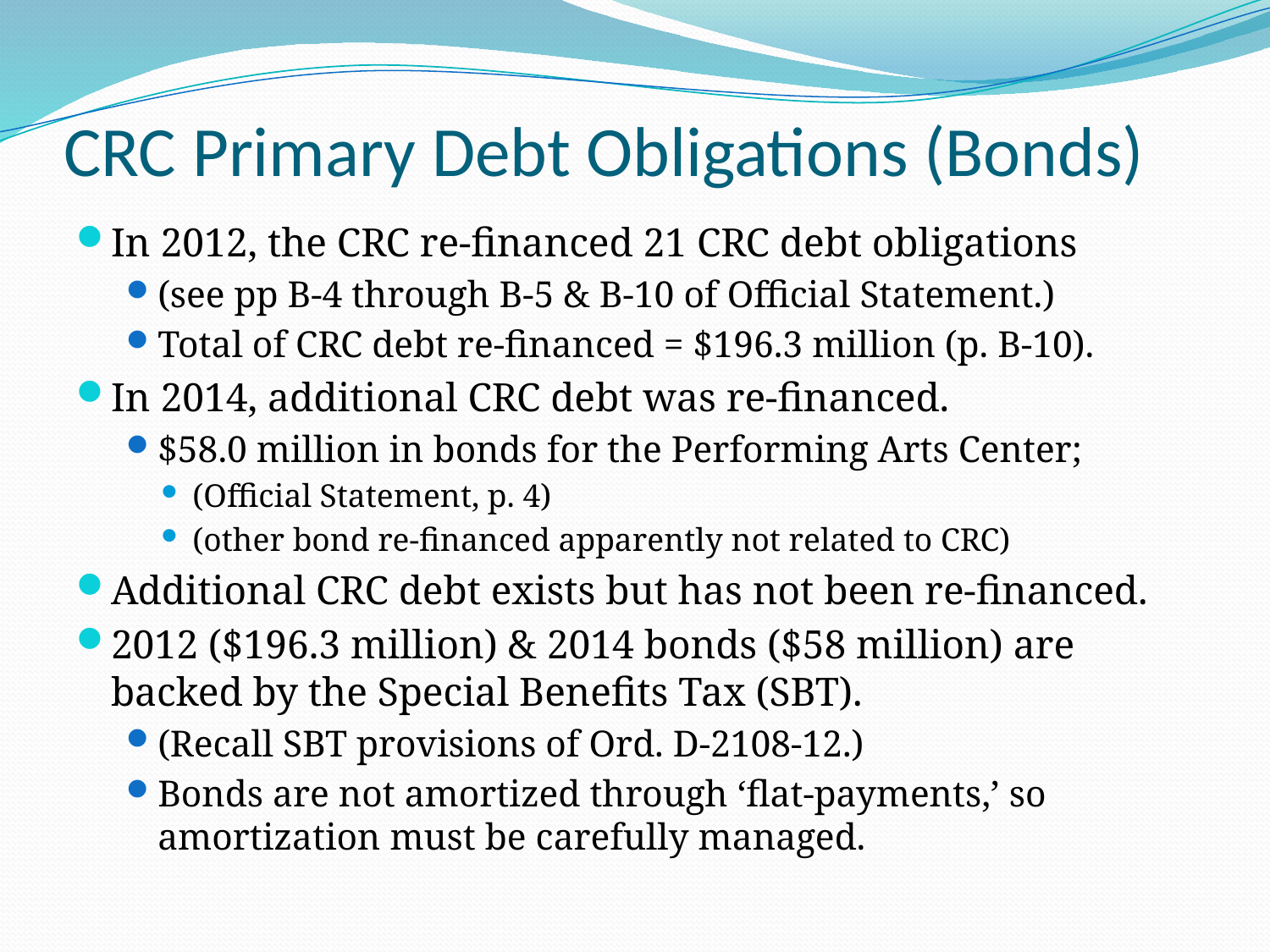

# CRC Primary Debt Obligations (Bonds)
In 2012, the CRC re-financed 21 CRC debt obligations
(see pp B-4 through B-5 & B-10 of Official Statement.)
Total of CRC debt re-financed = $196.3 million (p. B-10).
In 2014, additional CRC debt was re-financed.
$58.0 million in bonds for the Performing Arts Center;
(Official Statement, p. 4)
(other bond re-financed apparently not related to CRC)
Additional CRC debt exists but has not been re-financed.
2012 ($196.3 million) & 2014 bonds ($58 million) are backed by the Special Benefits Tax (SBT).
(Recall SBT provisions of Ord. D-2108-12.)
Bonds are not amortized through ‘flat-payments,’ so amortization must be carefully managed.